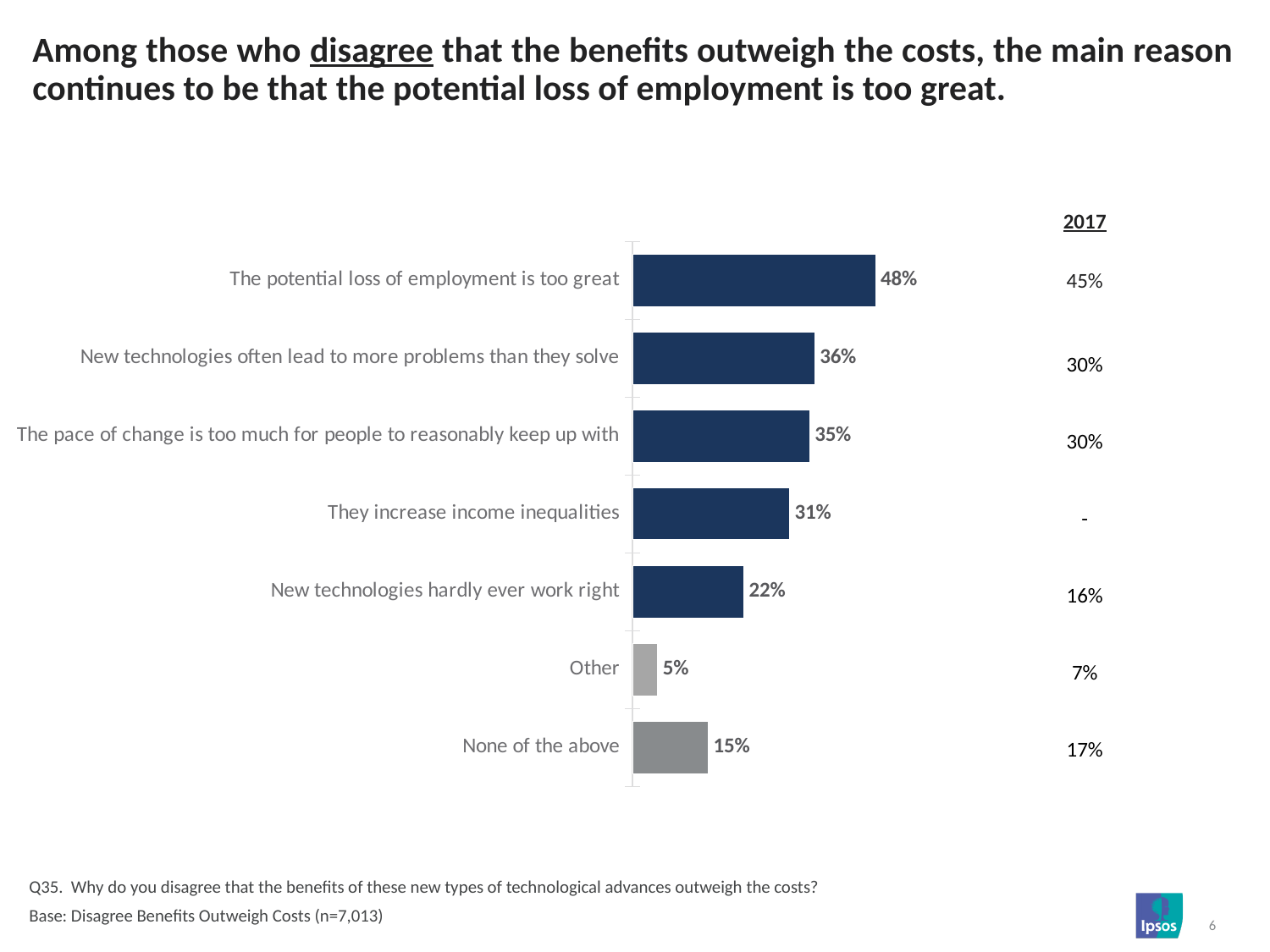

# Among those who disagree that the benefits outweigh the costs, the main reason continues to be that the potential loss of employment is too great.
|  |
| --- |
| 2017 |
| 45% |
| 30% |
| 30% |
| - |
| 16% |
| 7% |
| 17% |

### Chart

| Category | Column2 |
|---|---|
| The potential loss of employment is too great | 0.48 |
| New technologies often lead to more problems than they solve | 0.36 |
| The pace of change is too much for people to reasonably keep up with | 0.35 |
| They increase income inequalities | 0.31 |
| New technologies hardly ever work right | 0.22 |
| Other | 0.05 |
| None of the above | 0.15 |
Q35.  Why do you disagree that the benefits of these new types of technological advances outweigh the costs?
Base: Disagree Benefits Outweigh Costs (n=7,013)